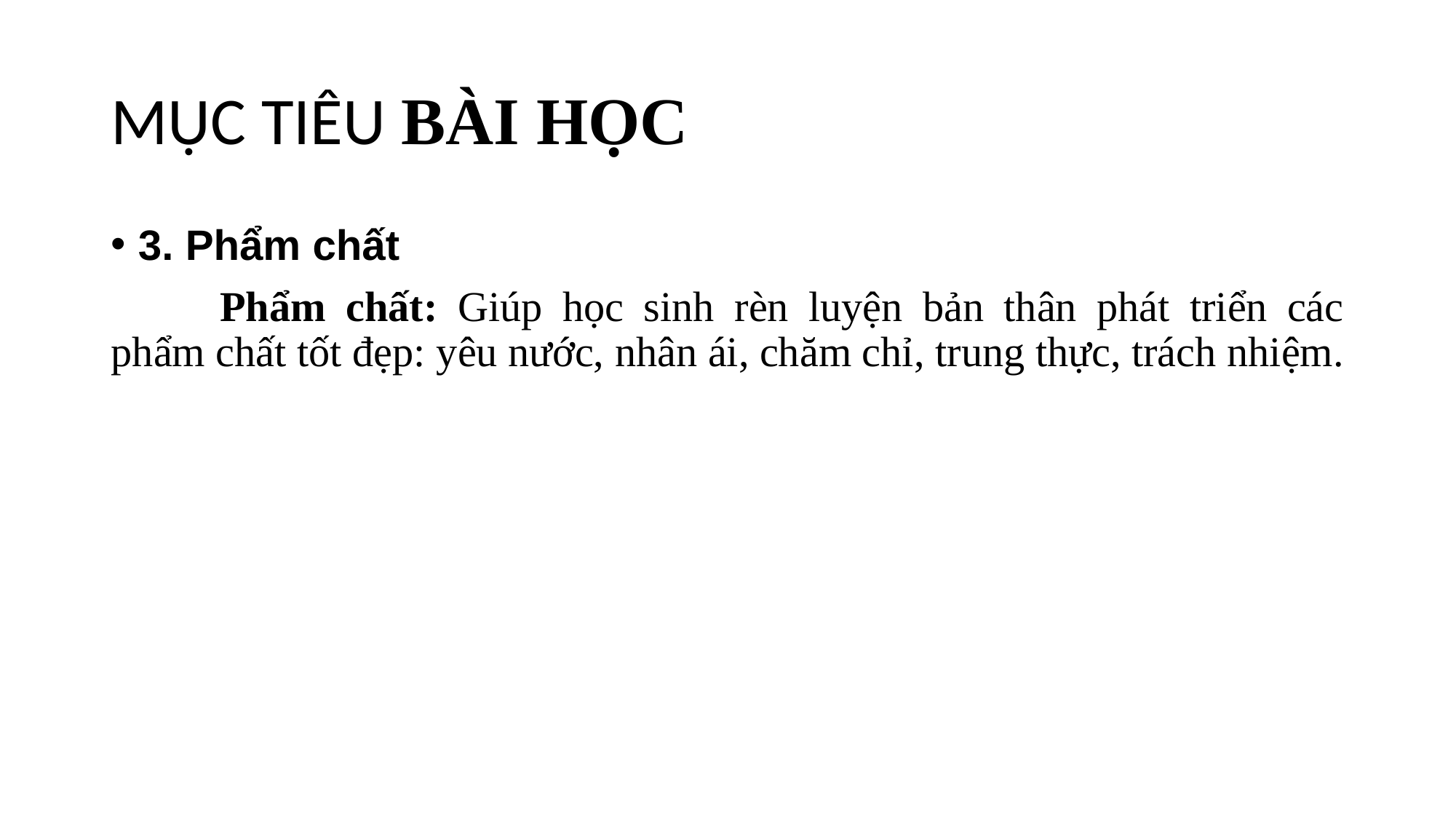

# MỤC TIÊU BÀI HỌC
3. Phẩm chất
	Phẩm chất: Giúp học sinh rèn luyện bản thân phát triển các phẩm chất tốt đẹp: yêu nước, nhân ái, chăm chỉ, trung thực, trách nhiệm.